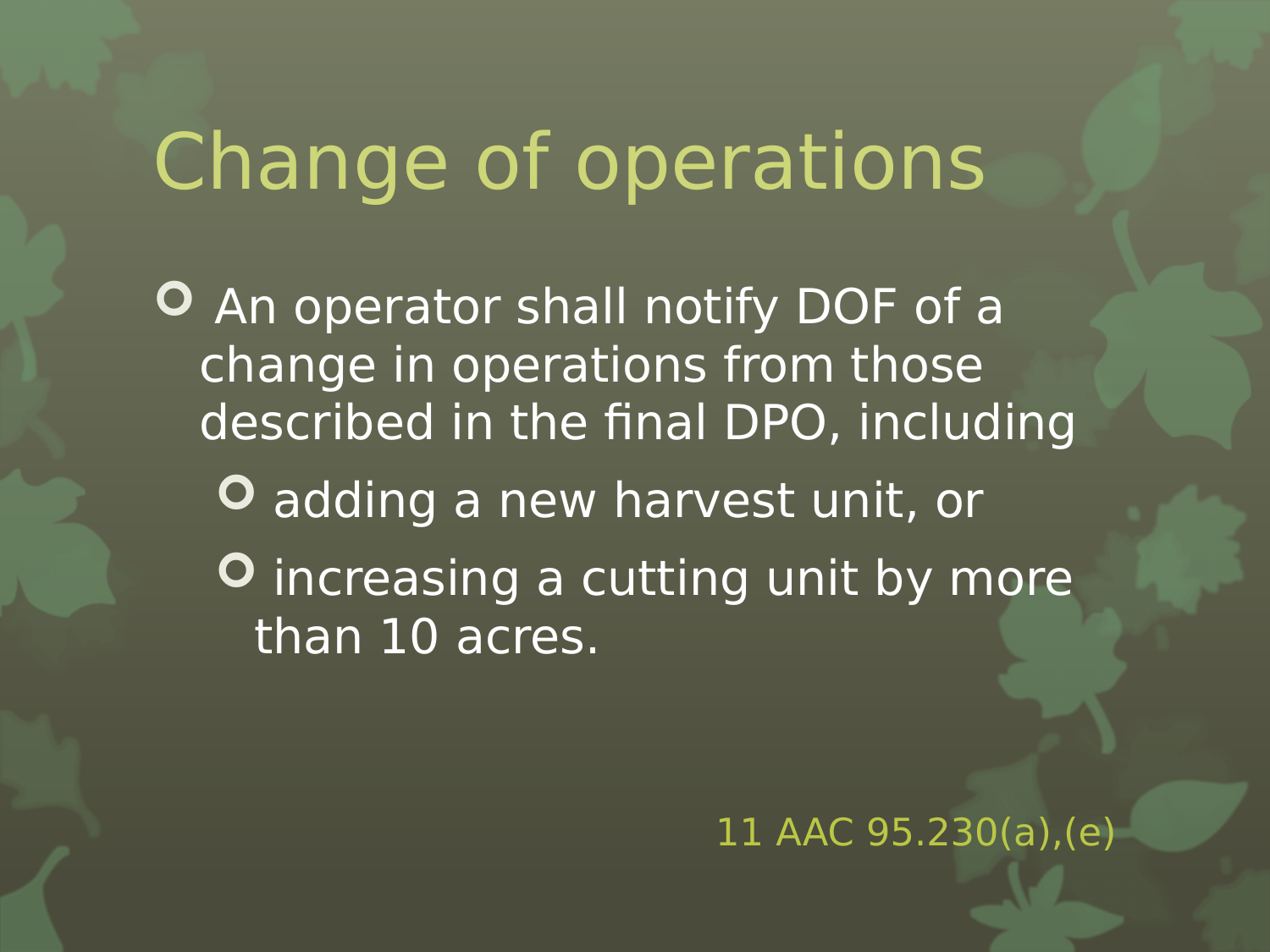

# Change of operations
 An operator shall notify DOF of a change in operations from those described in the final DPO, including
 adding a new harvest unit, or
 increasing a cutting unit by more than 10 acres.

								11 AAC 95.230(a),(e)